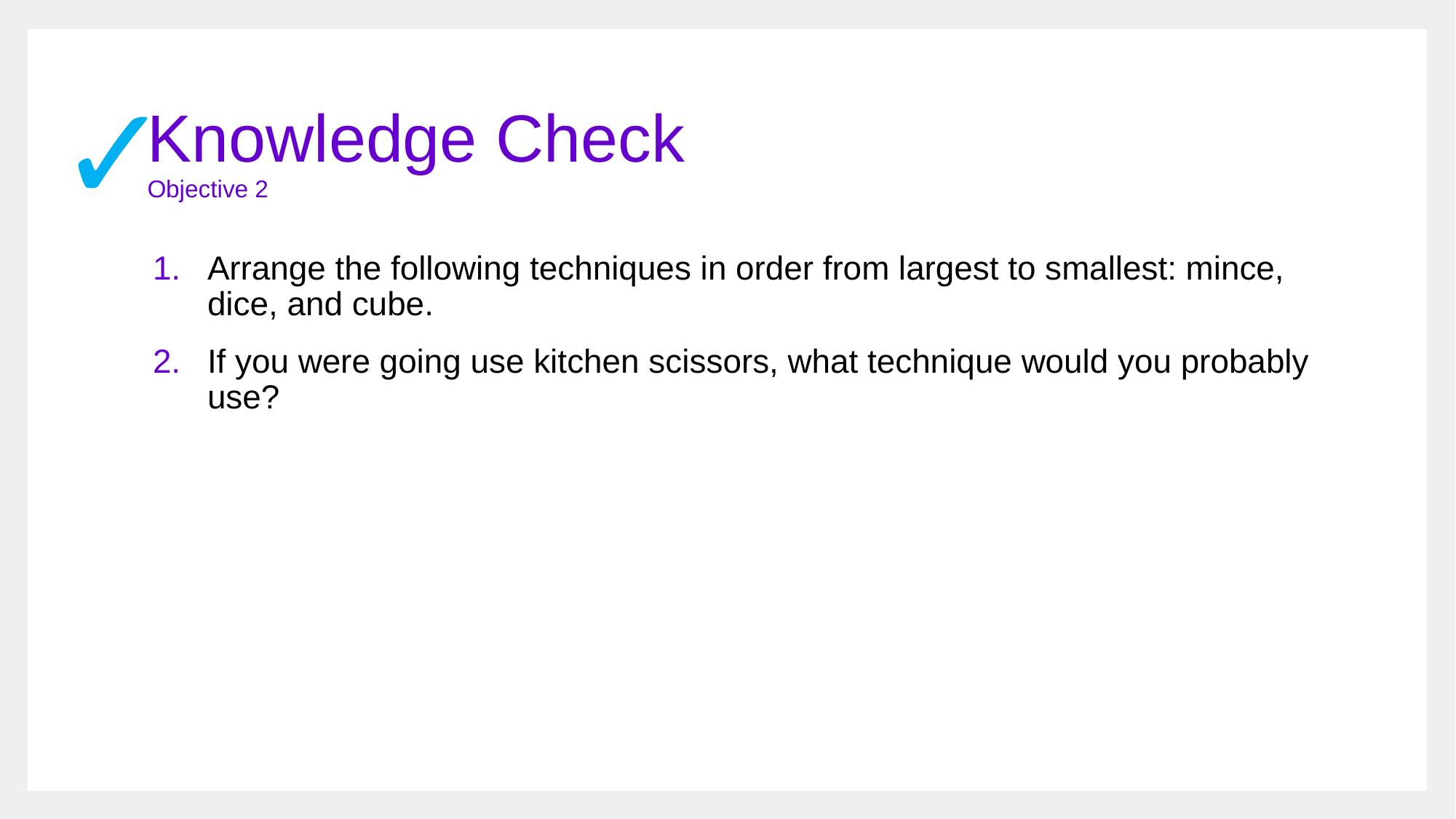

✓
# Knowledge Check Objective 2
Arrange the following techniques in order from largest to smallest: mince, dice, and cube.
If you were going use kitchen scissors, what technique would you probably use?